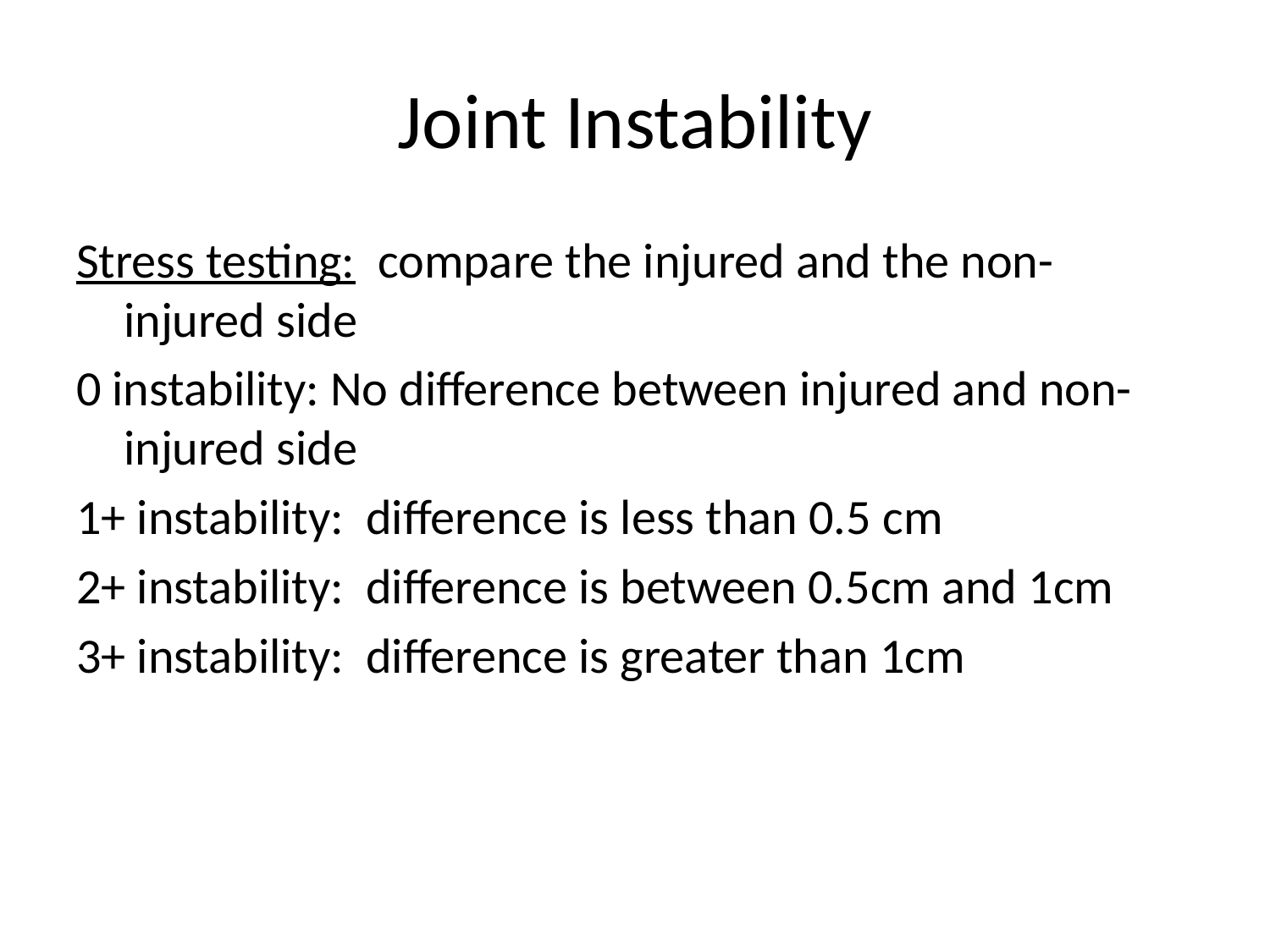

# Joint Instability
Stress testing:  compare the injured and the non-injured side
0 instability: No difference between injured and non-injured side
1+ instability:  difference is less than 0.5 cm
2+ instability:  difference is between 0.5cm and 1cm
3+ instability:  difference is greater than 1cm